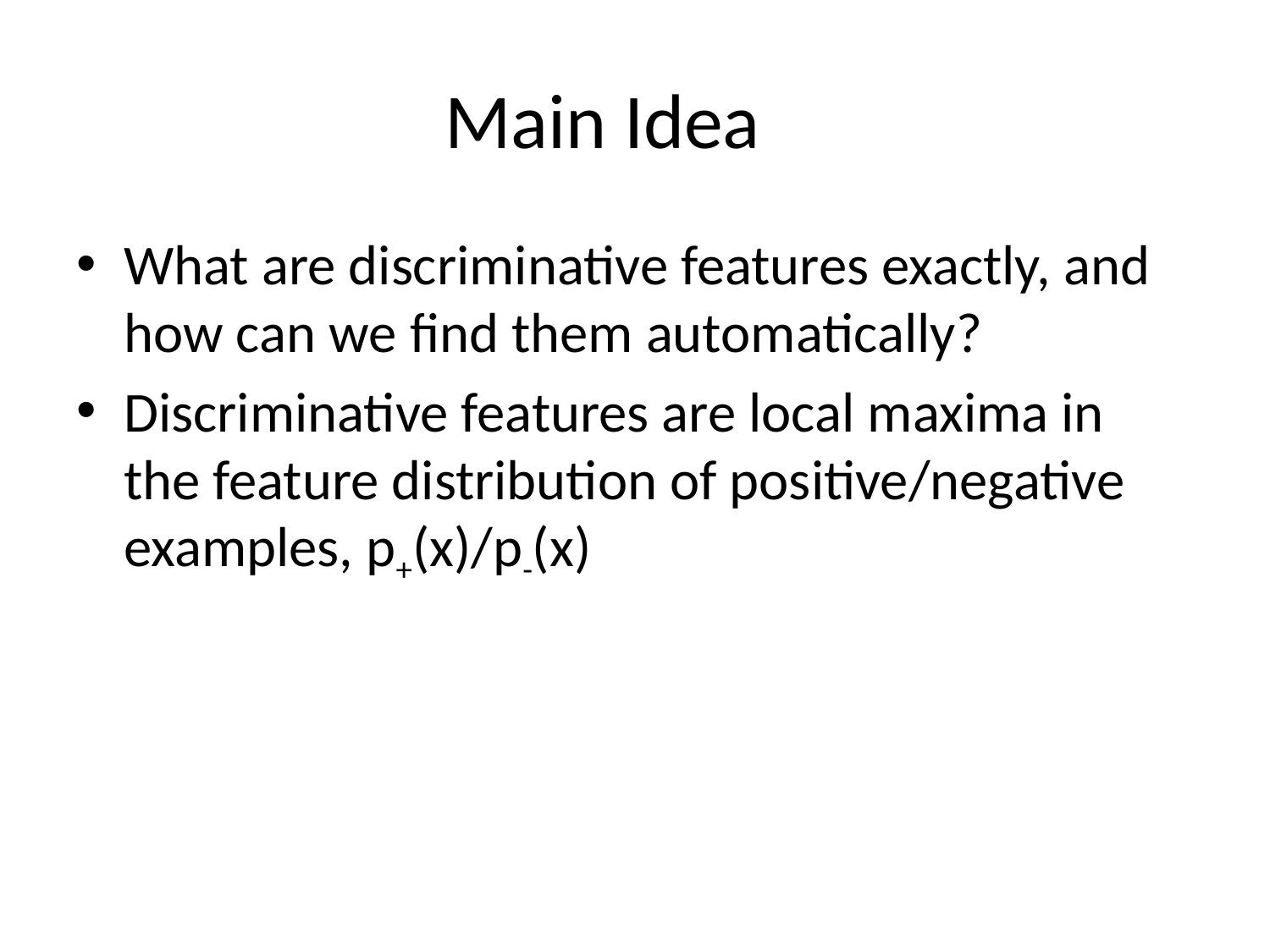

# Main Idea
What are discriminative features exactly, and how can we find them automatically?
Discriminative features are local maxima in the feature distribution of positive/negative examples, p+(x)/p-(x)